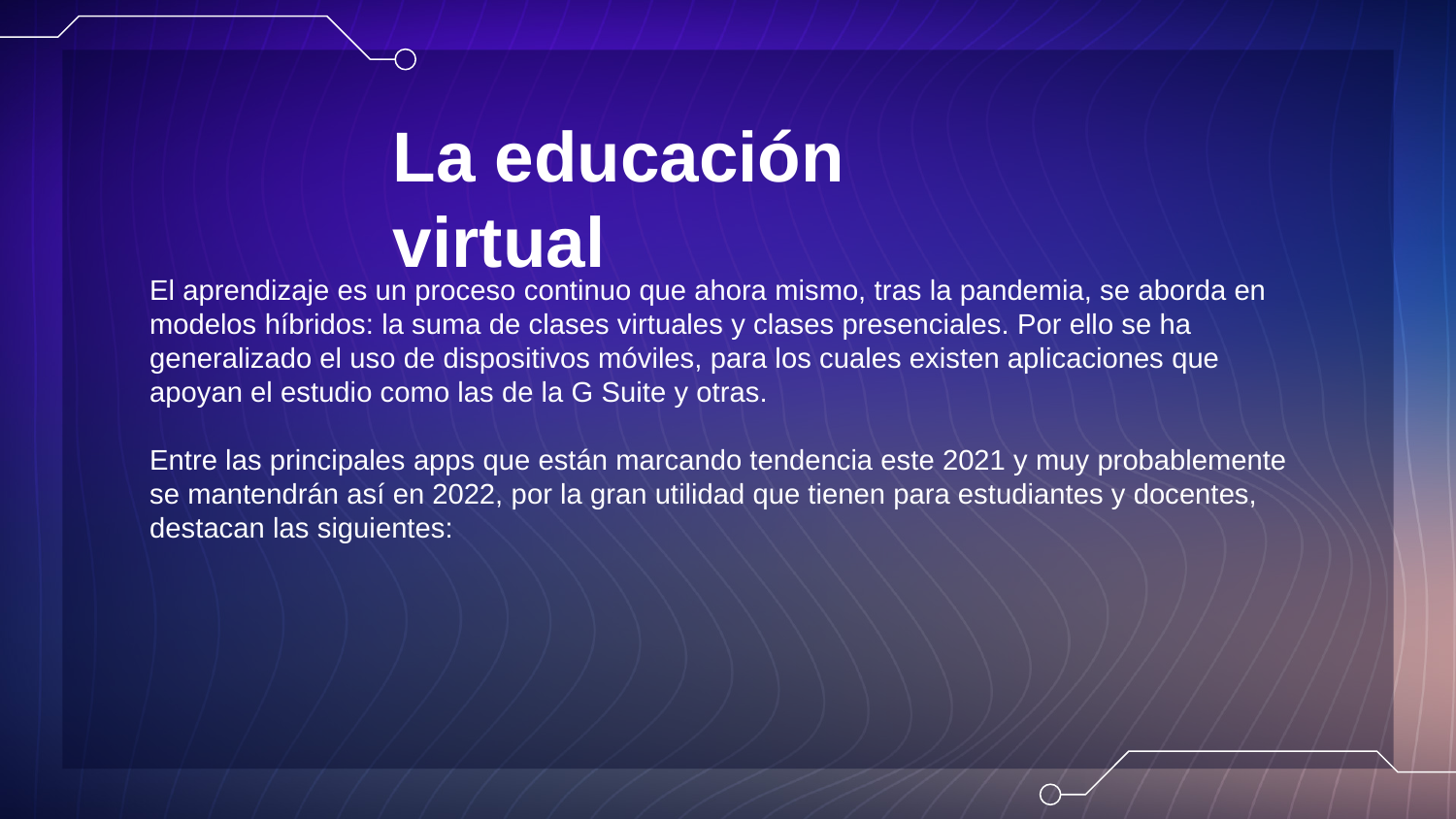

La educación virtual
El aprendizaje es un proceso continuo que ahora mismo, tras la pandemia, se aborda en modelos híbridos: la suma de clases virtuales y clases presenciales. Por ello se ha generalizado el uso de dispositivos móviles, para los cuales existen aplicaciones que apoyan el estudio como las de la G Suite y otras.

Entre las principales apps que están marcando tendencia este 2021 y muy probablemente se mantendrán así en 2022, por la gran utilidad que tienen para estudiantes y docentes, destacan las siguientes: